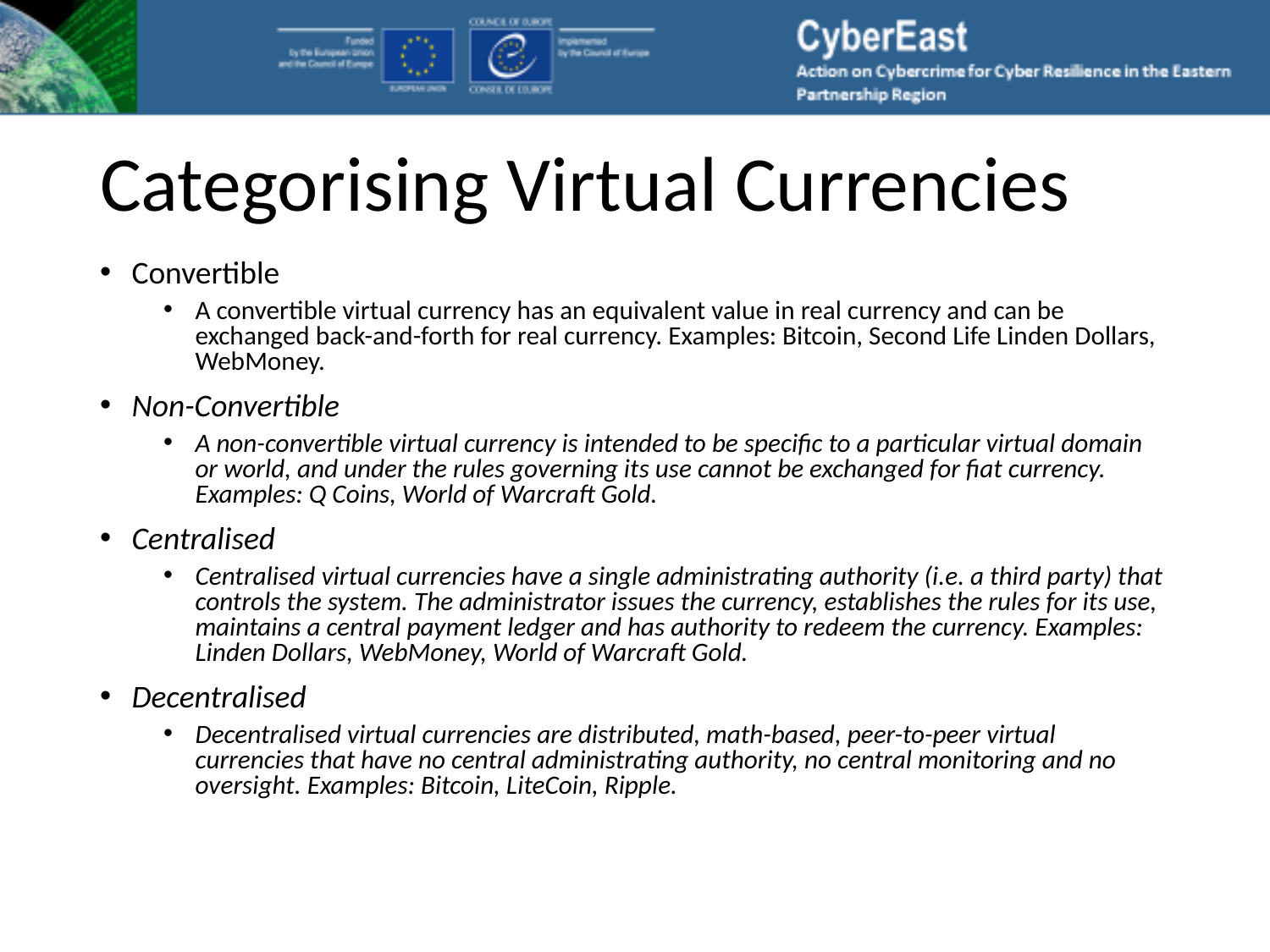

# Categorising Virtual Currencies
Convertible
A convertible virtual currency has an equivalent value in real currency and can be exchanged back-and-forth for real currency. Examples: Bitcoin, Second Life Linden Dollars, WebMoney.
Non-Convertible
A non-convertible virtual currency is intended to be specific to a particular virtual domain or world, and under the rules governing its use cannot be exchanged for fiat currency. Examples: Q Coins, World of Warcraft Gold.
Centralised
Centralised virtual currencies have a single administrating authority (i.e. a third party) that controls the system. The administrator issues the currency, establishes the rules for its use, maintains a central payment ledger and has authority to redeem the currency. Examples: Linden Dollars, WebMoney, World of Warcraft Gold.
Decentralised
Decentralised virtual currencies are distributed, math-based, peer-to-peer virtual currencies that have no central administrating authority, no central monitoring and no oversight. Examples: Bitcoin, LiteCoin, Ripple.